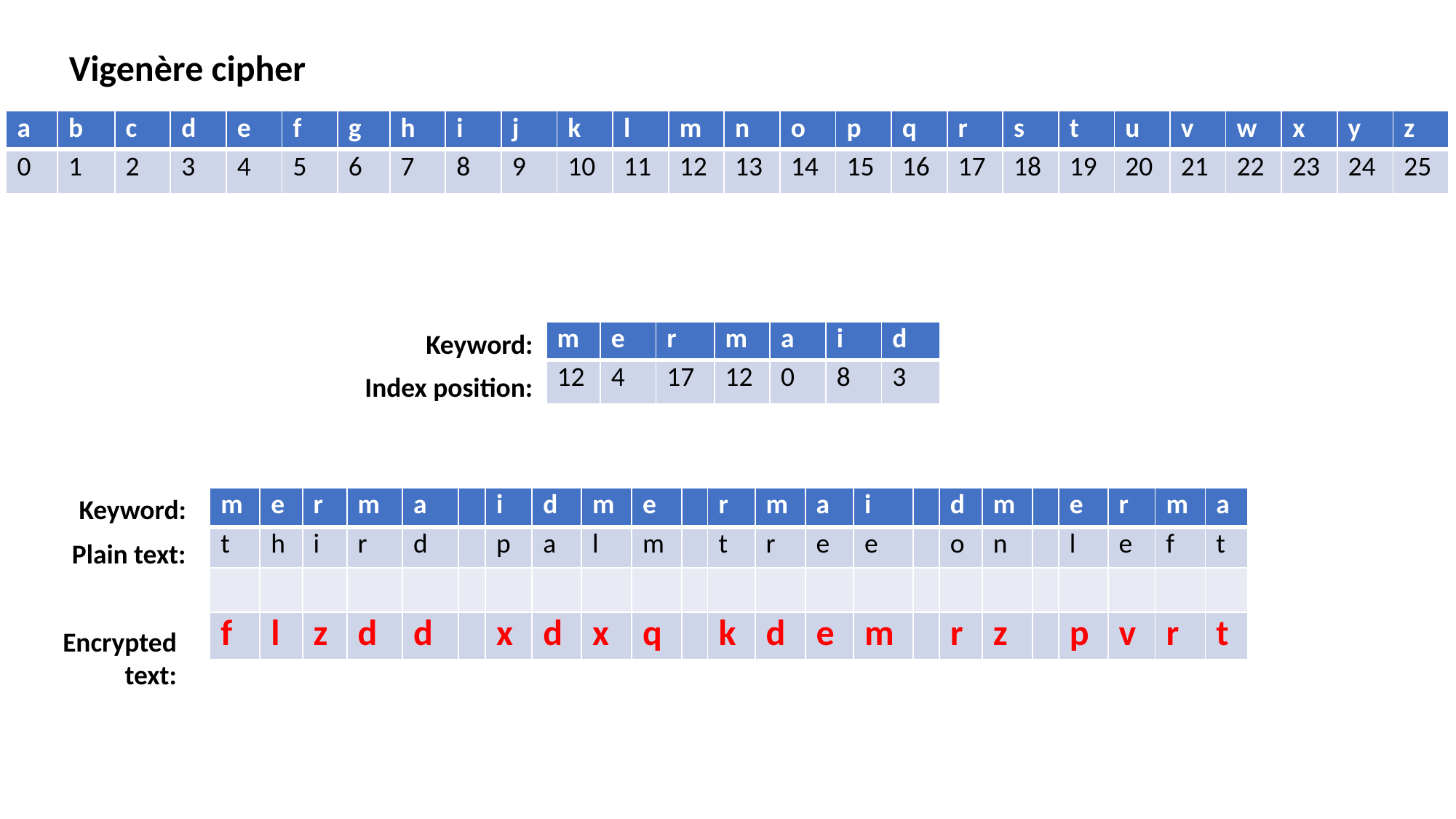

Vigenère cipher
| a | b | c | d | e | f | g | h | i | j | k | l | m | n | o | p | q | r | s | t | u | v | w | x | y | z |
| --- | --- | --- | --- | --- | --- | --- | --- | --- | --- | --- | --- | --- | --- | --- | --- | --- | --- | --- | --- | --- | --- | --- | --- | --- | --- |
| 0 | 1 | 2 | 3 | 4 | 5 | 6 | 7 | 8 | 9 | 10 | 11 | 12 | 13 | 14 | 15 | 16 | 17 | 18 | 19 | 20 | 21 | 22 | 23 | 24 | 25 |
Keyword:
| m | e | r | m | a | i | d |
| --- | --- | --- | --- | --- | --- | --- |
| 12 | 4 | 17 | 12 | 0 | 8 | 3 |
Index position:
Keyword:
| m | e | r | m | a |  | i | d | m | e |  | r | m | a | i |  | d | m |  | e | r | m | a |
| --- | --- | --- | --- | --- | --- | --- | --- | --- | --- | --- | --- | --- | --- | --- | --- | --- | --- | --- | --- | --- | --- | --- |
| t | h | i | r | d |  | p | a | l | m |  | t | r | e | e |  | o | n |  | l | e | f | t |
|  |  |  |  |  |  |  |  |  |  |  |  |  |  |  |  |  |  |  |  |  |  |  |
| f | l | z | d | d |  | x | d | x | q |  | k | d | e | m |  | r | z |  | p | v | r | t |
Plain text:
Encrypted text: